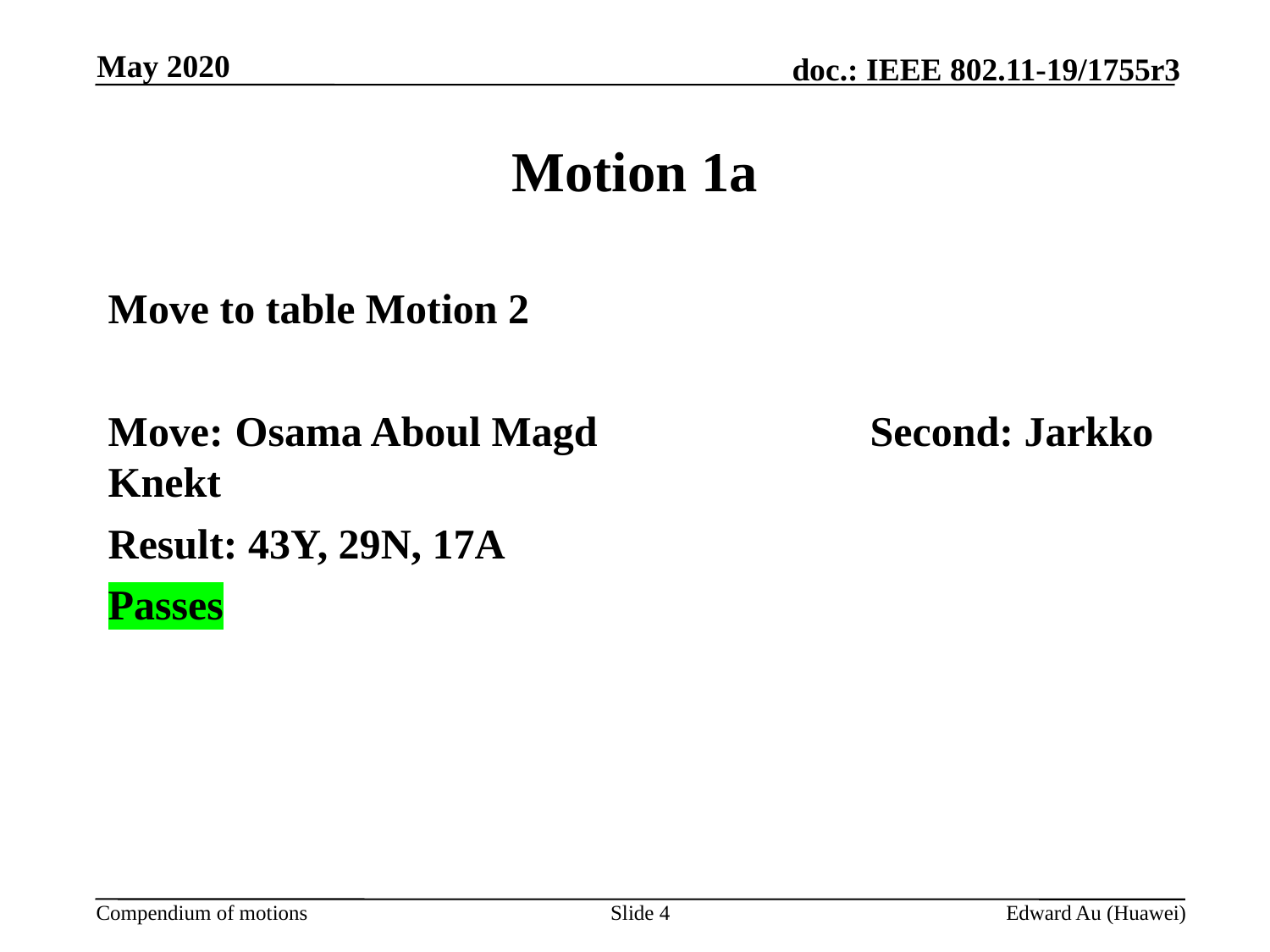

May 2020
# Motion 1a
Move to table Motion 2

Move:	Osama Aboul Magd			Second: Jarkko Knekt
Result: 43Y, 29N, 17A
Passes
Slide 4
Edward Au (Huawei)